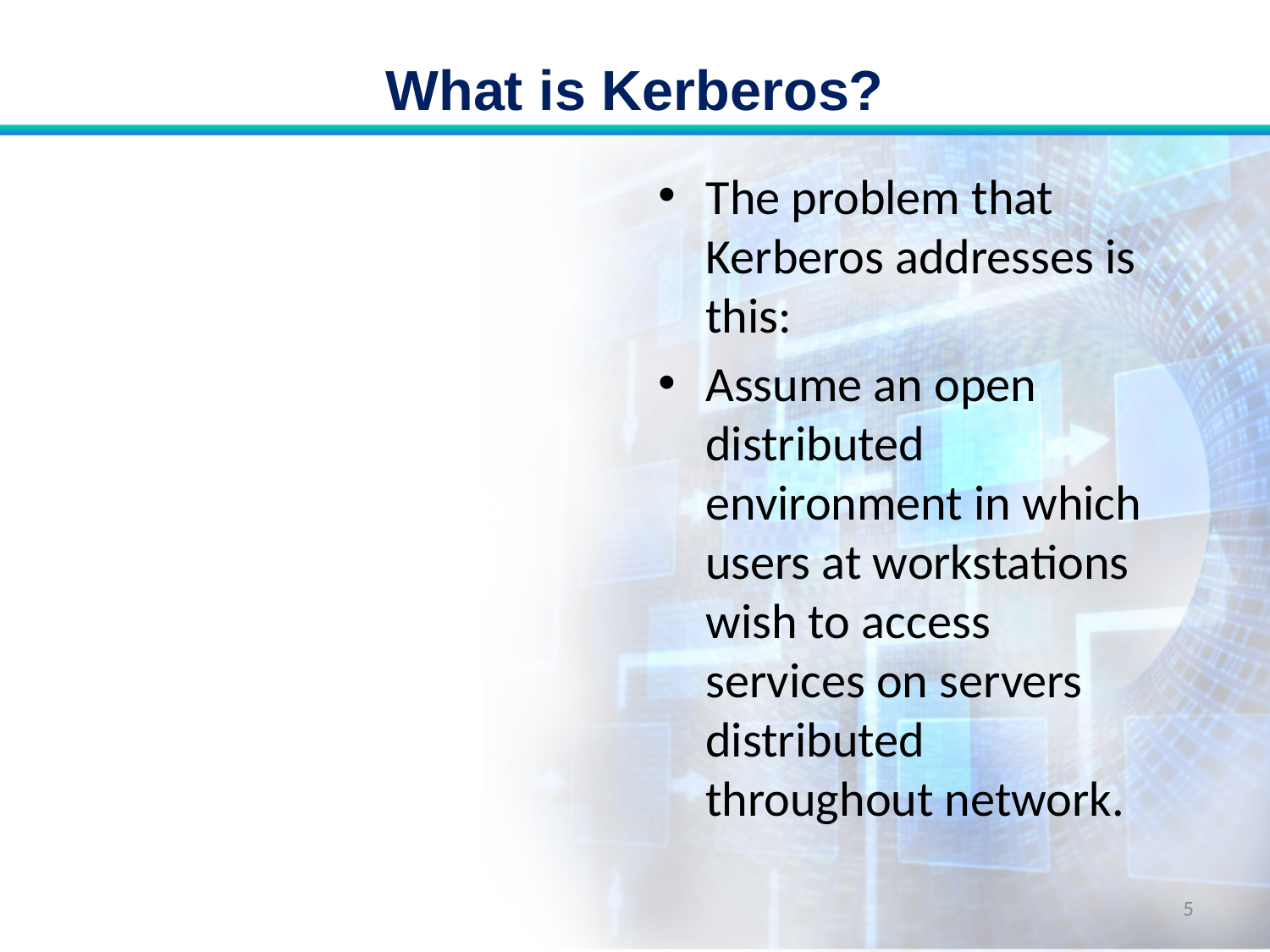

# What is Kerberos?
The problem that Kerberos addresses is this:
Assume an open distributed environment in which users at workstations wish to access services on servers distributed throughout network.
5